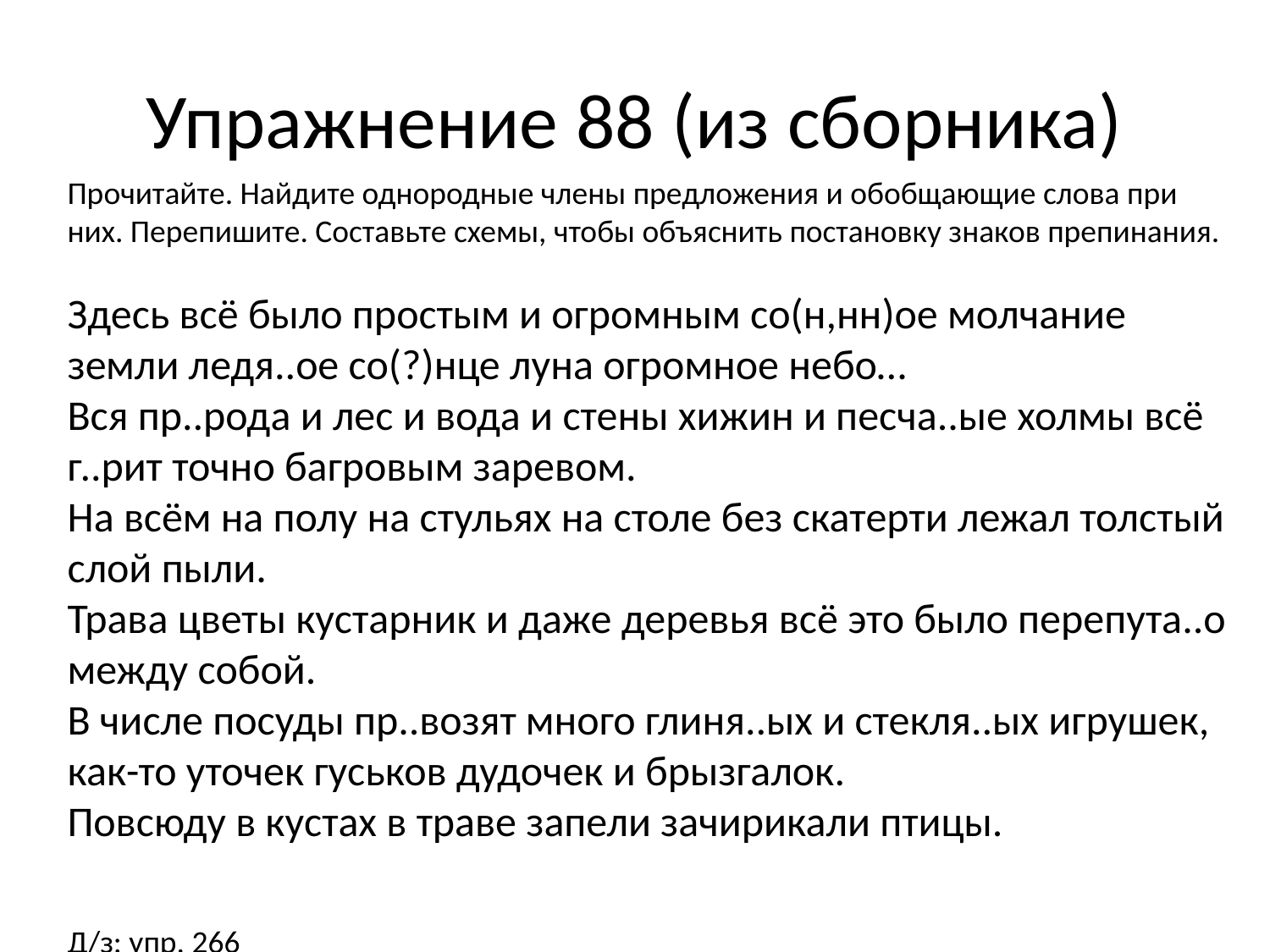

# Упражнение 88 (из сборника)
Прочитайте. Найдите однородные члены предложения и обобщающие слова при них. Перепишите. Составьте схемы, чтобы объяснить постановку знаков препинания.

Здесь всё было простым и огромным со(н,нн)ое молчание земли ледя..ое со(?)нце луна огромное небо…
Вся пр..рода и лес и вода и стены хижин и песча..ые холмы всё г..рит точно багровым заревом.
На всём на полу на стульях на столе без скатерти лежал толстый слой пыли.
Трава цветы кустарник и даже деревья всё это было перепута..о между собой.
В числе посуды пр..возят много глиня..ых и стекля..ых игрушек, как-то уточек гуськов дудочек и брызгалок.
Повсюду в кустах в траве запели зачирикали птицы.

Д/з: упр. 266